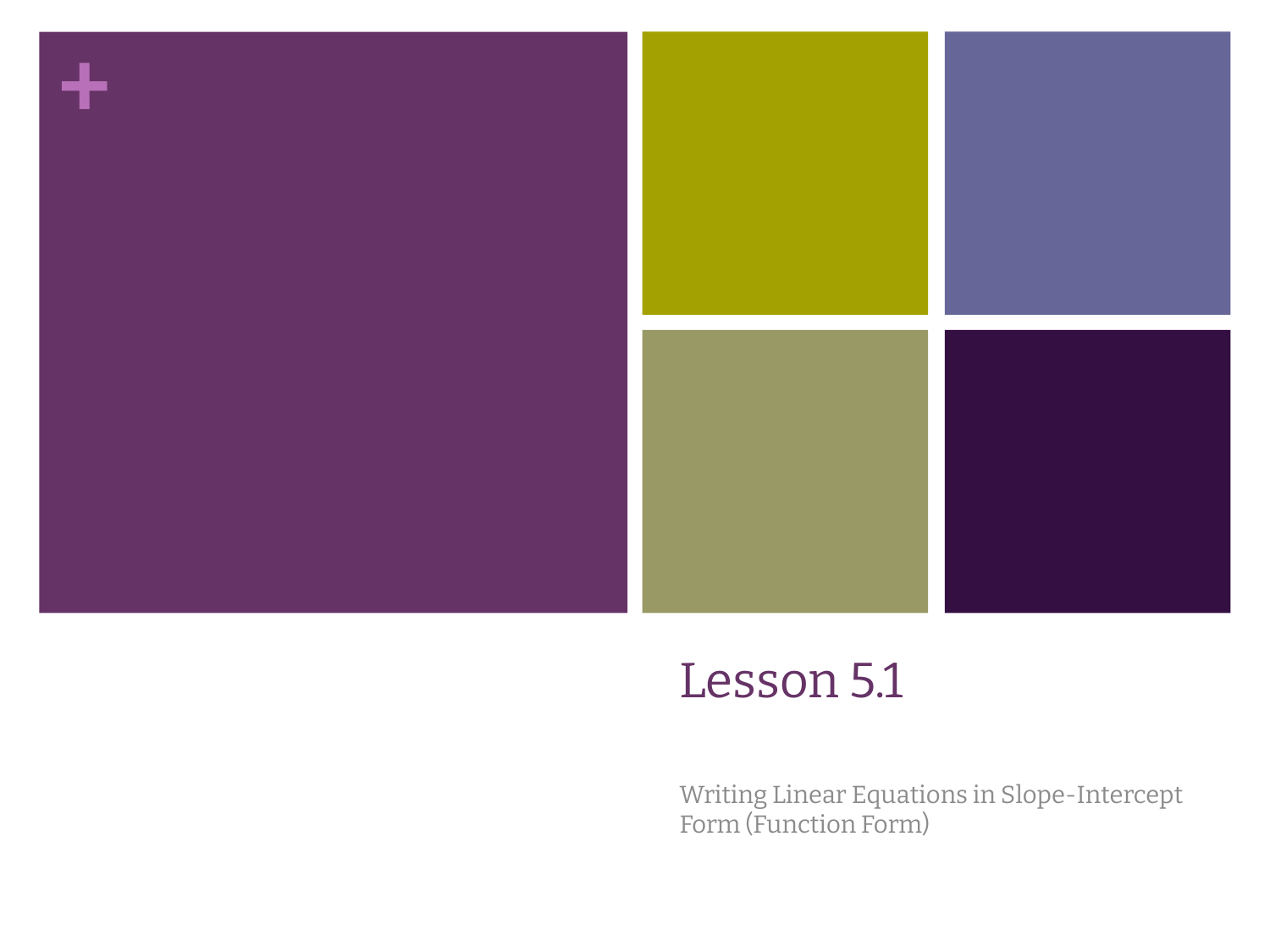

# Lesson 5.1
Writing Linear Equations in Slope-Intercept Form (Function Form)